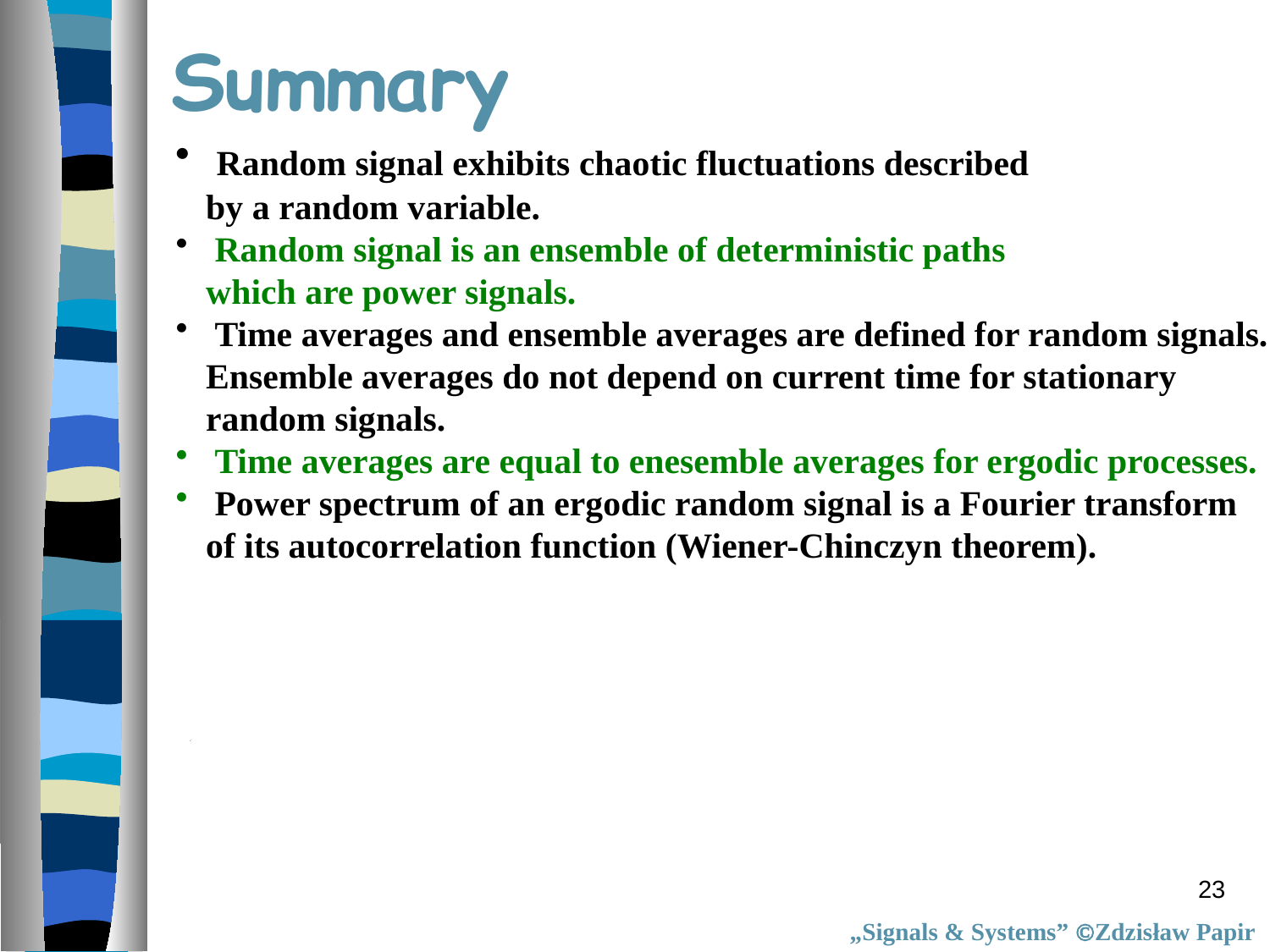

# Summary
 Random signal exhibits chaotic fluctuations described
by a random variable.
 Random signal is an ensemble of deterministic paths
which are power signals.
 Time averages and ensemble averages are defined for random signals.
Ensemble averages do not depend on current time for stationary
random signals.
 Time averages are equal to enesemble averages for ergodic processes.
 Power spectrum of an ergodic random signal is a Fourier transform
of its autocorrelation function (Wiener-Chinczyn theorem).

23
„Signals & Systems” ©Zdzisław Papir